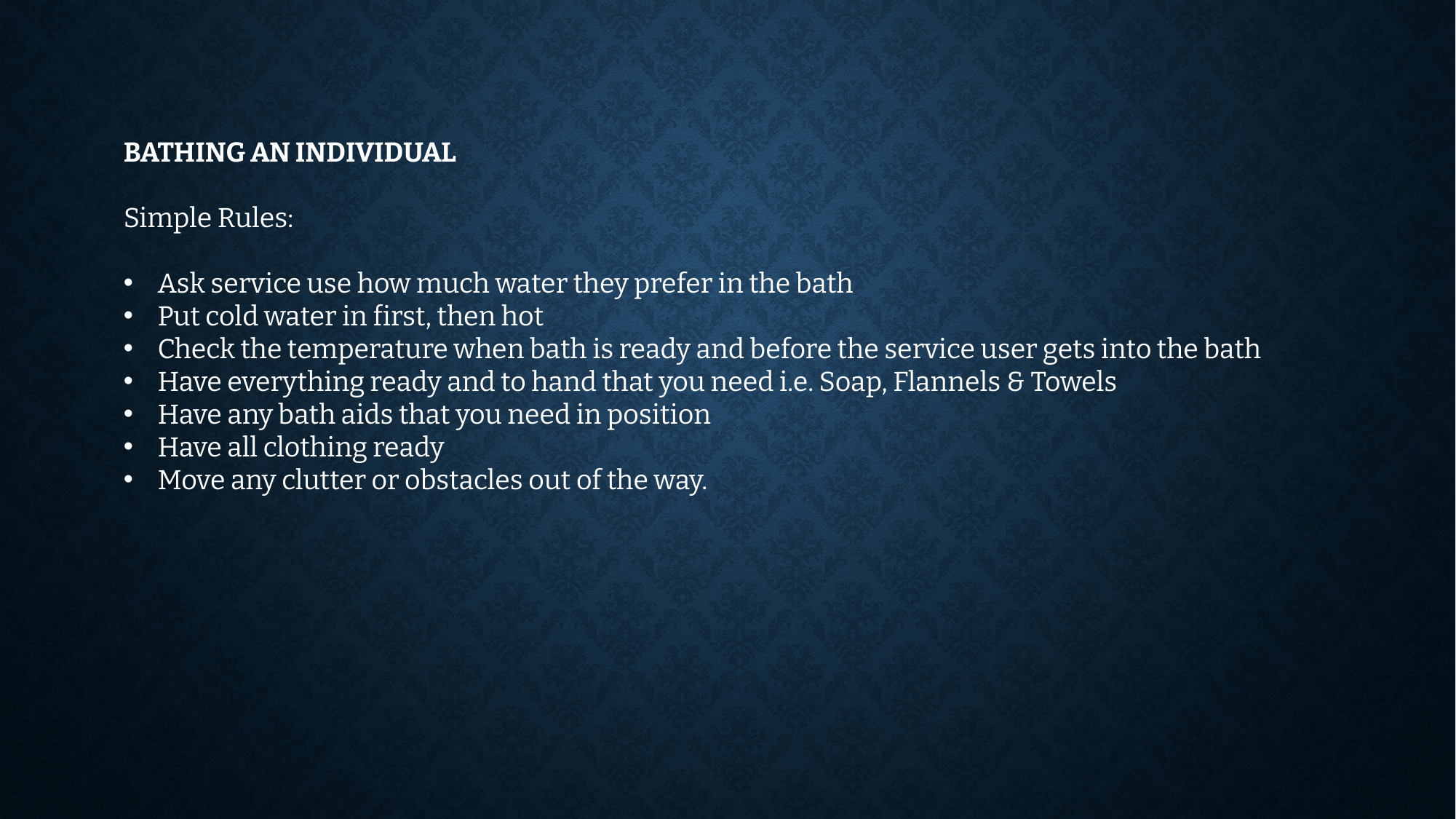

BATHING AN INDIVIDUAL

Simple Rules:

Ask service use how much water they prefer in the bath
Put cold water in first, then hot
Check the temperature when bath is ready and before the service user gets into the bath
Have everything ready and to hand that you need i.e. Soap, Flannels & Towels
Have any bath aids that you need in position
Have all clothing ready
Move any clutter or obstacles out of the way.